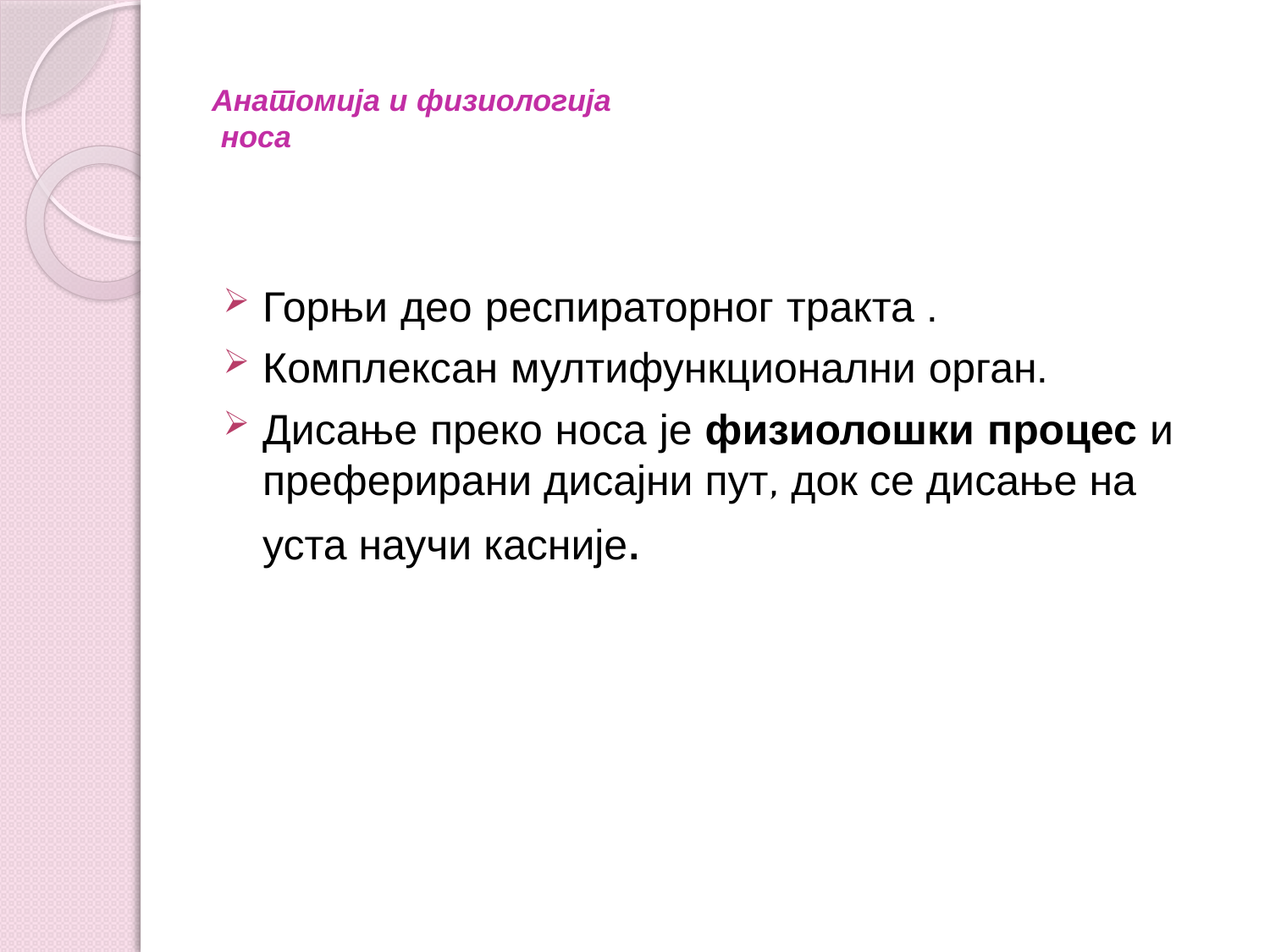

# Анатомија и физиологија носа

Горњи део респираторног тракта .
Комплексан мултифункционални орган.
Дисање преко носа је физиолошки процес и преферирани дисајни пут, док се дисање на уста научи касније.